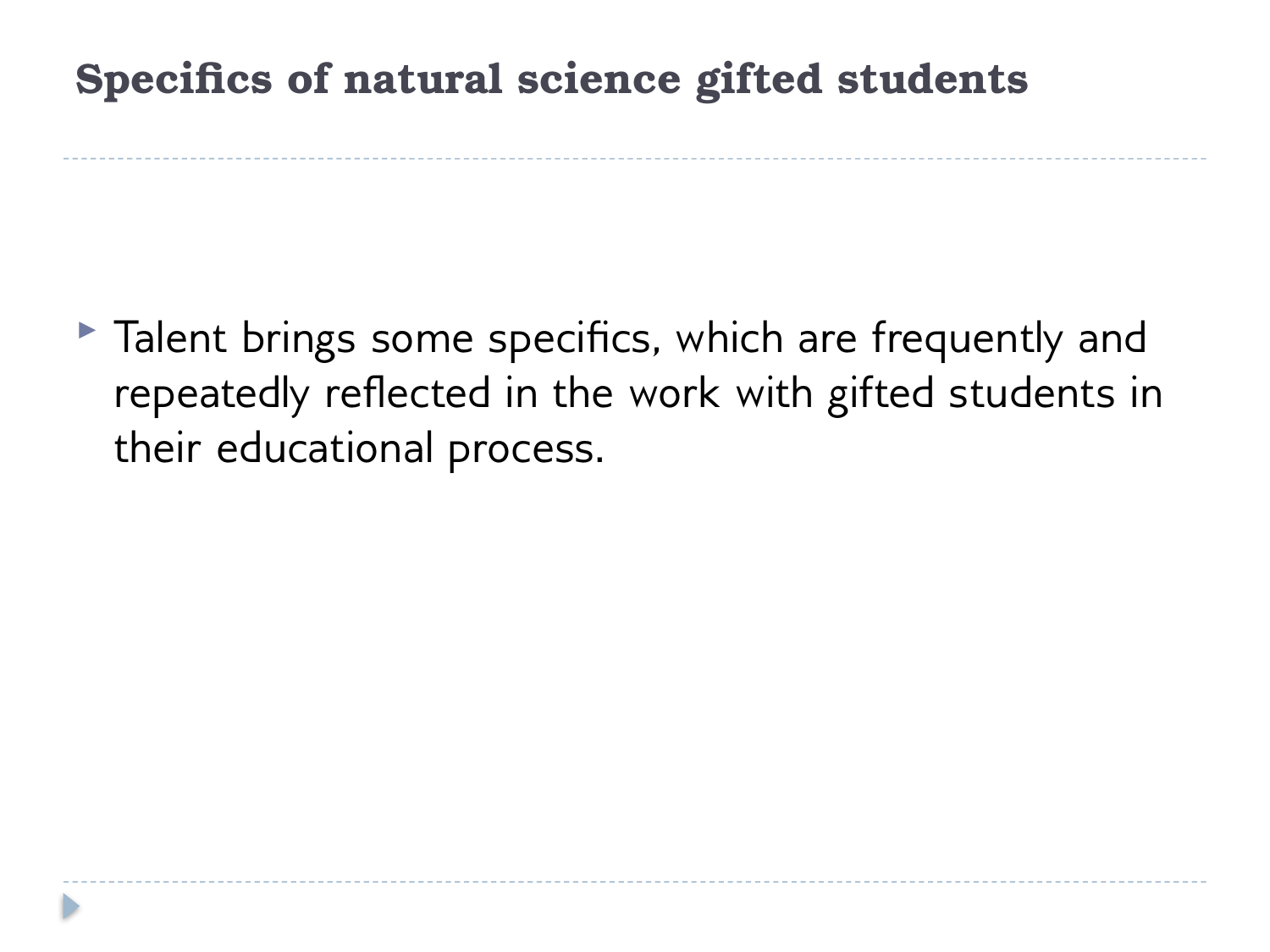

# Specifics of natural science gifted students

Talent brings some specifics, which are frequently and repeatedly reflected in the work with gifted students in their educational process.